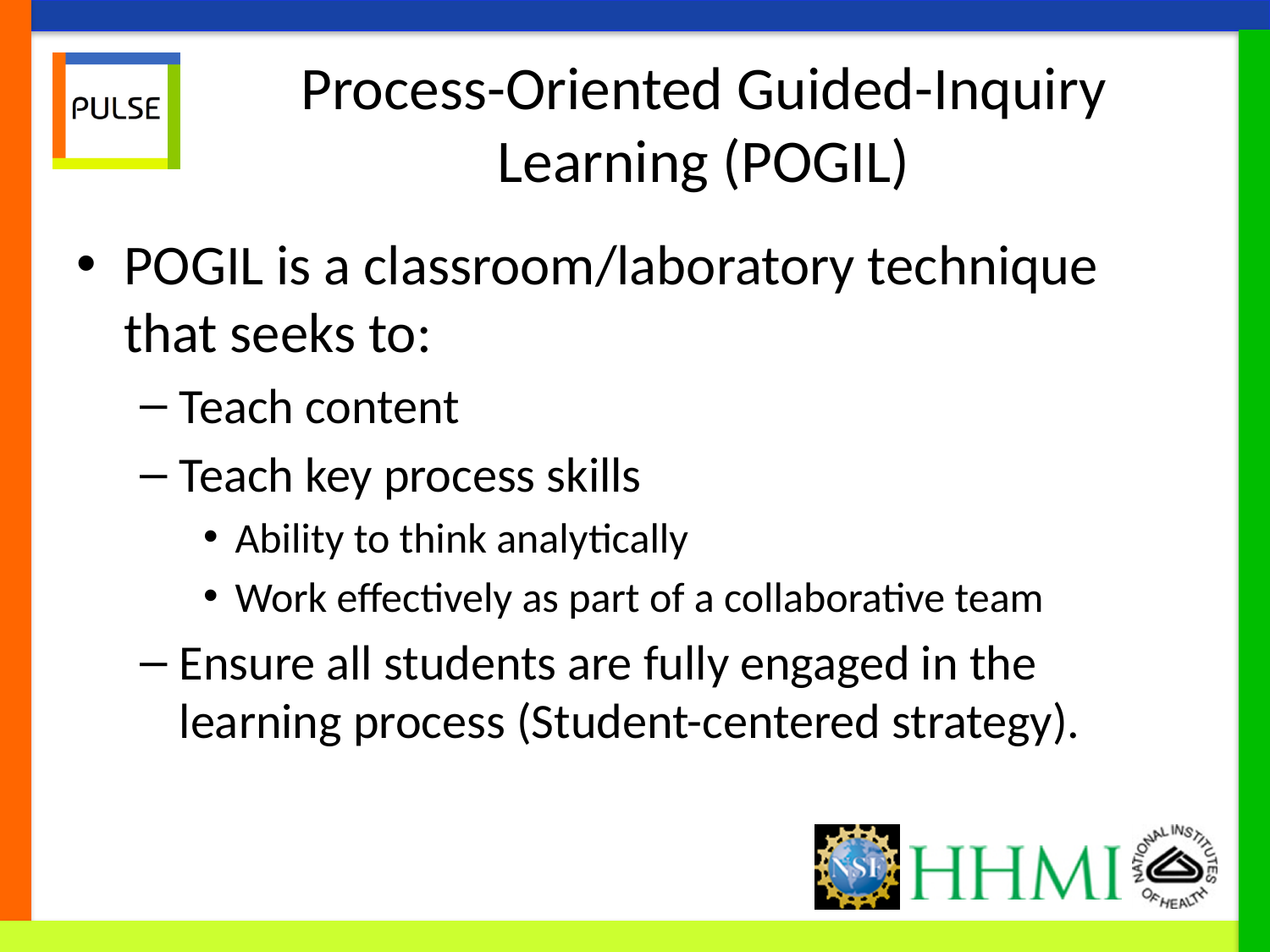

# Process-Oriented Guided-Inquiry Learning (POGIL)
POGIL is a classroom/laboratory technique that seeks to:
Teach content
Teach key process skills
Ability to think analytically
Work effectively as part of a collaborative team
Ensure all students are fully engaged in the learning process (Student-centered strategy).